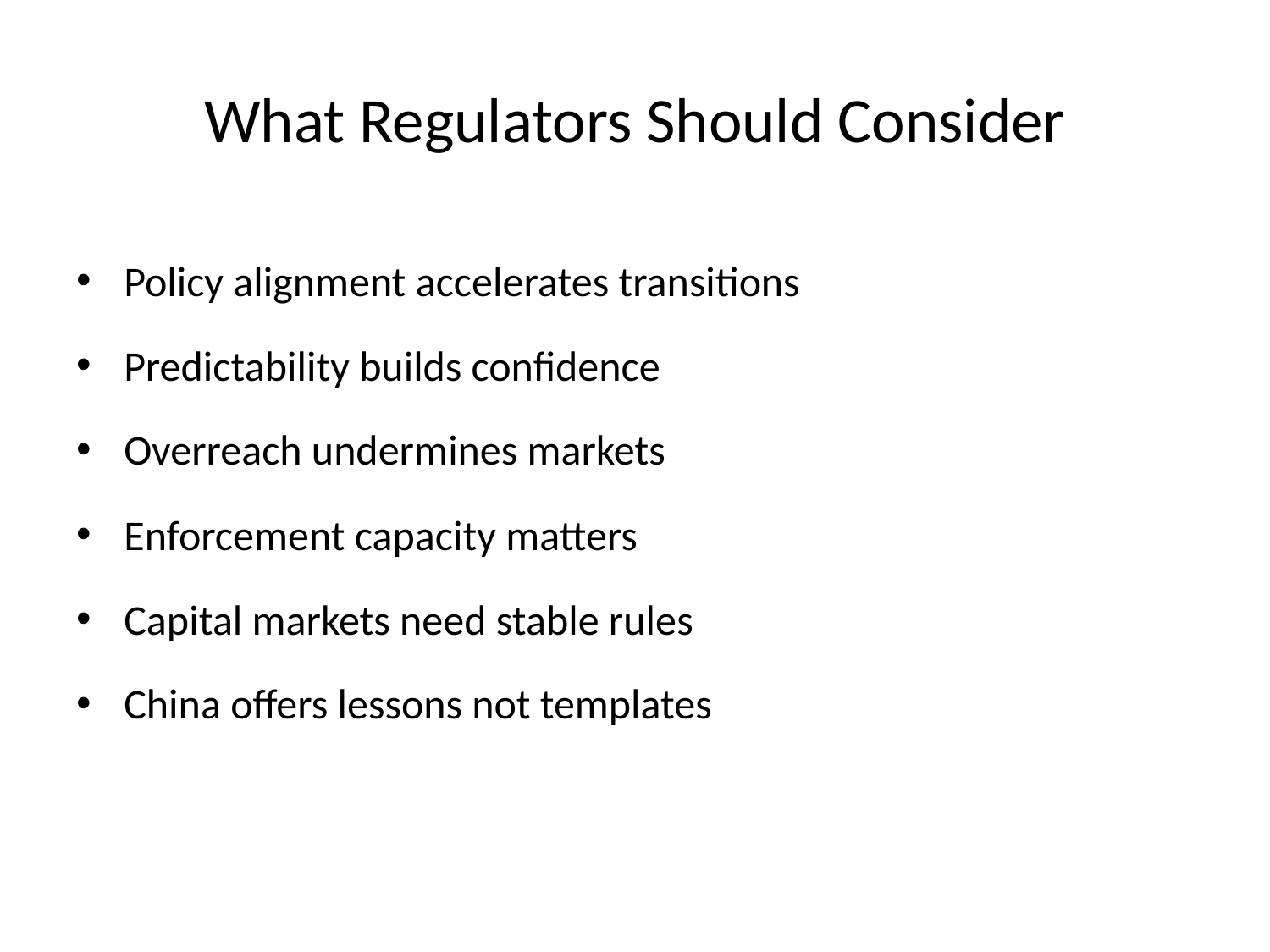

# What Regulators Should Consider
Policy alignment accelerates transitions
Predictability builds confidence
Overreach undermines markets
Enforcement capacity matters
Capital markets need stable rules
China offers lessons not templates